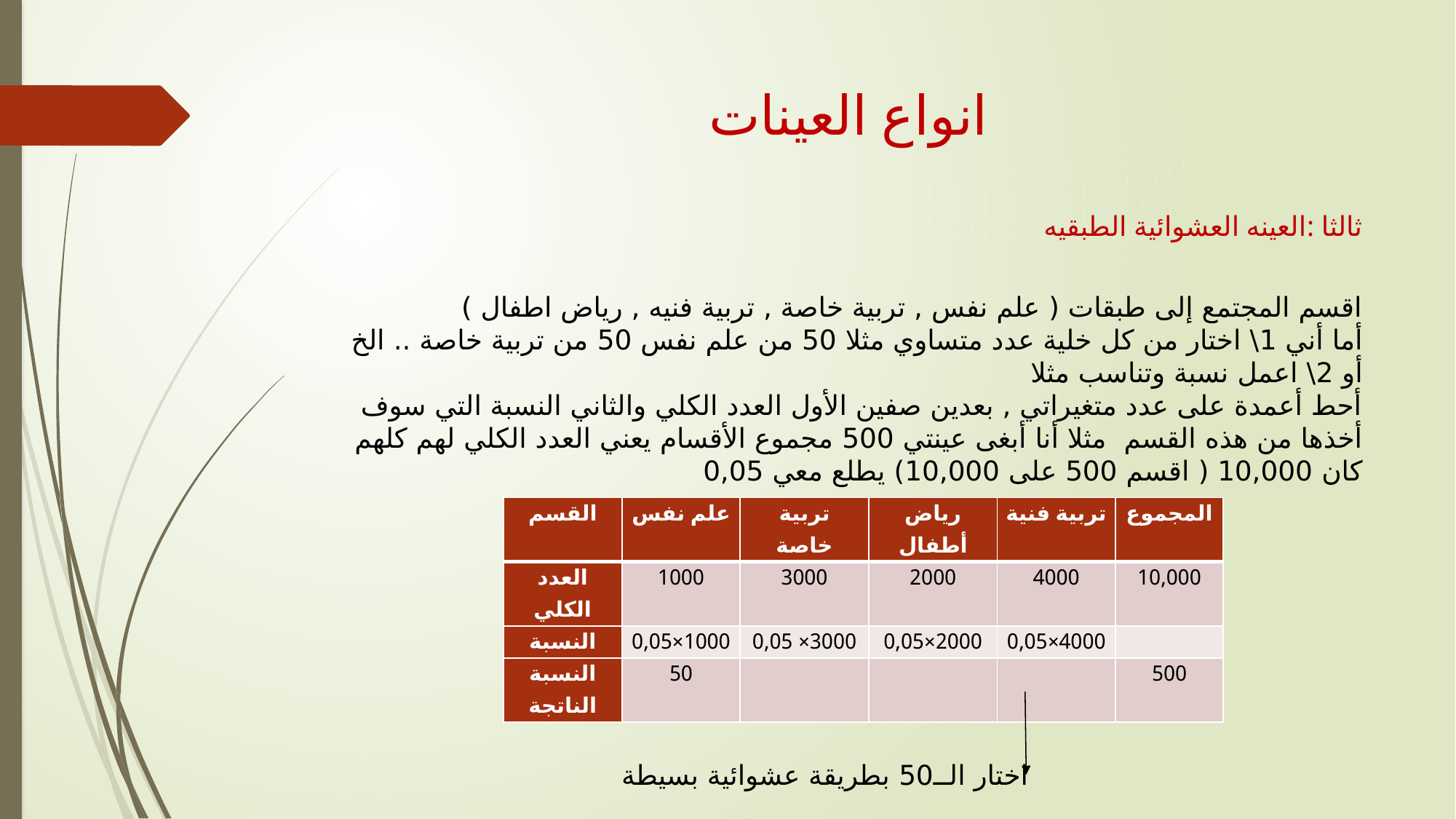

# انواع العينات
ثالثا :العينه العشوائية الطبقيه

اقسم المجتمع إلى طبقات ( علم نفس , تربية خاصة , تربية فنيه , رياض اطفال )
أما أني 1\ اختار من كل خلية عدد متساوي مثلا 50 من علم نفس 50 من تربية خاصة .. الخ
أو 2\ اعمل نسبة وتناسب مثلا
أحط أعمدة على عدد متغيراتي , بعدين صفين الأول العدد الكلي والثاني النسبة التي سوف أخذها من هذه القسم  مثلا أنا أبغى عينتي 500 مجموع الأقسام يعني العدد الكلي لهم كلهم كان 10,000 ( اقسم 500 على 10,000) يطلع معي 0,05

| القسم | علم نفس | تربية خاصة | رياض أطفال | تربية فنية | المجموع |
| --- | --- | --- | --- | --- | --- |
| العدد الكلي | 1000 | 3000 | 2000 | 4000 | 10,000 |
| النسبة | 1000×0,05 | 3000× 0,05 | 2000×0,05 | 4000×0,05 |  |
| النسبة الناتجة | 50 |  |  |  | 500 |

اختار الــ50 بطريقة عشوائية بسيطة